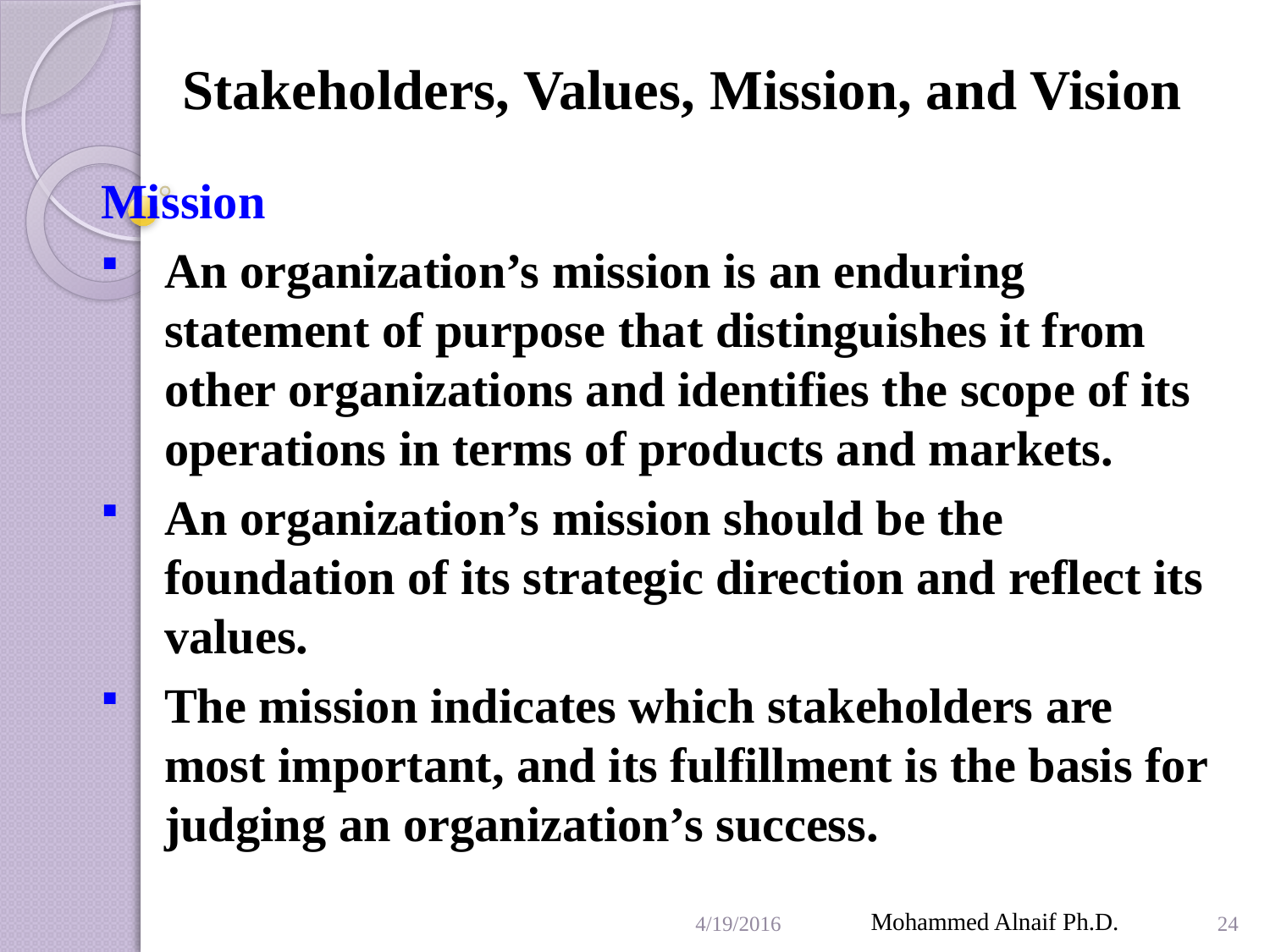

# Stakeholders, Values, Mission, and Vision
Mission
An organization’s mission is an enduring statement of purpose that distinguishes it from other organizations and identifies the scope of its operations in terms of products and markets.
An organization’s mission should be the foundation of its strategic direction and reflect its values.
The mission indicates which stakeholders are most important, and its fulfillment is the basis for judging an organization’s success.
4/19/2016
Mohammed Alnaif Ph.D.
24